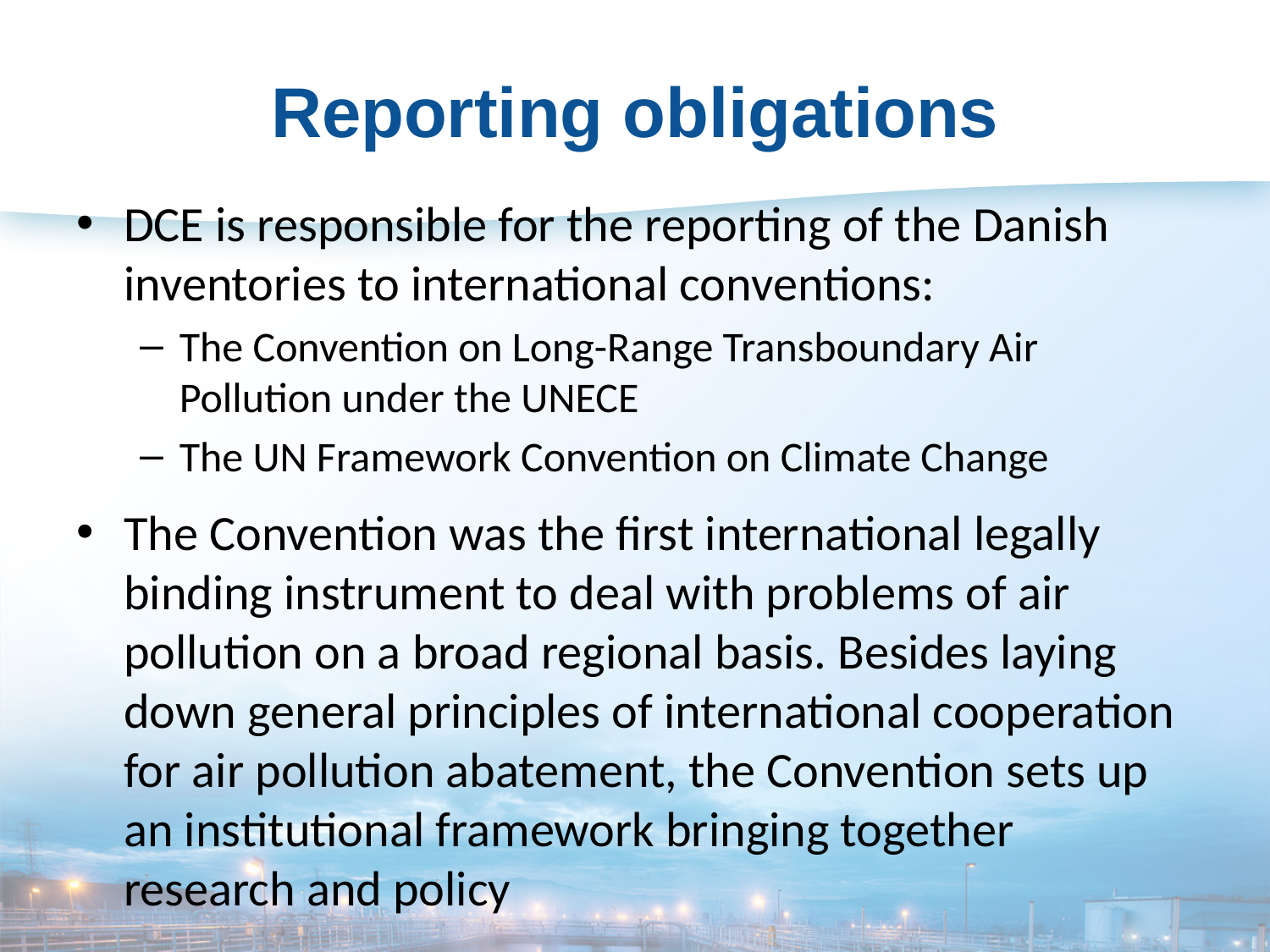

# Reporting obligations
DCE is responsible for the reporting of the Danish inventories to international conventions:
The Convention on Long-Range Transboundary Air Pollution under the UNECE
The UN Framework Convention on Climate Change
The Convention was the first international legally binding instrument to deal with problems of air pollution on a broad regional basis. Besides laying down general principles of international cooperation for air pollution abatement, the Convention sets up an institutional framework bringing together research and policy